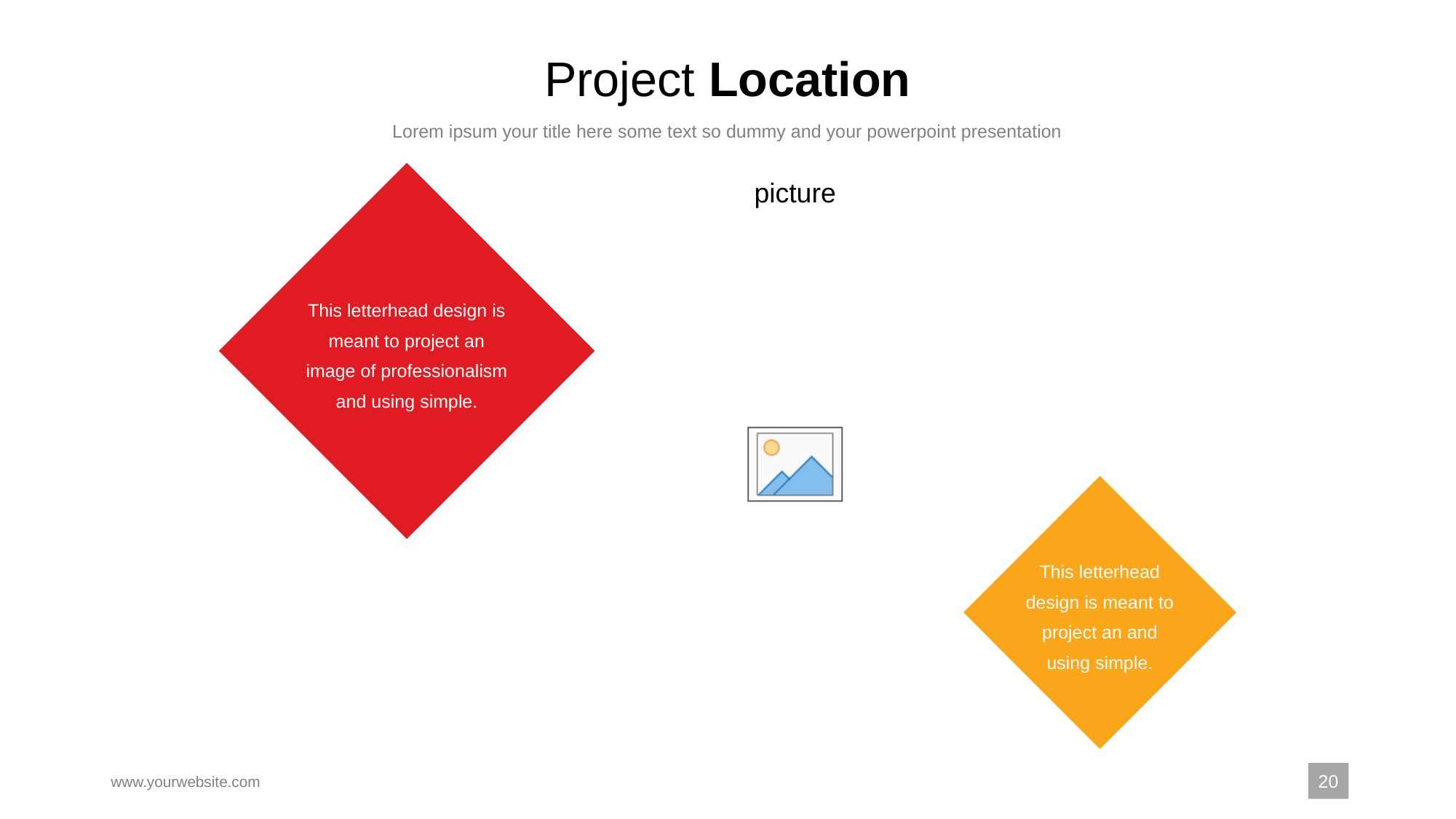

# Project Location
Lorem ipsum your title here some text so dummy and your powerpoint presentation

This letterhead design is meant to project an image of professionalism and using simple.

This letterhead design is meant to project an and using simple.
20
www.yourwebsite.com